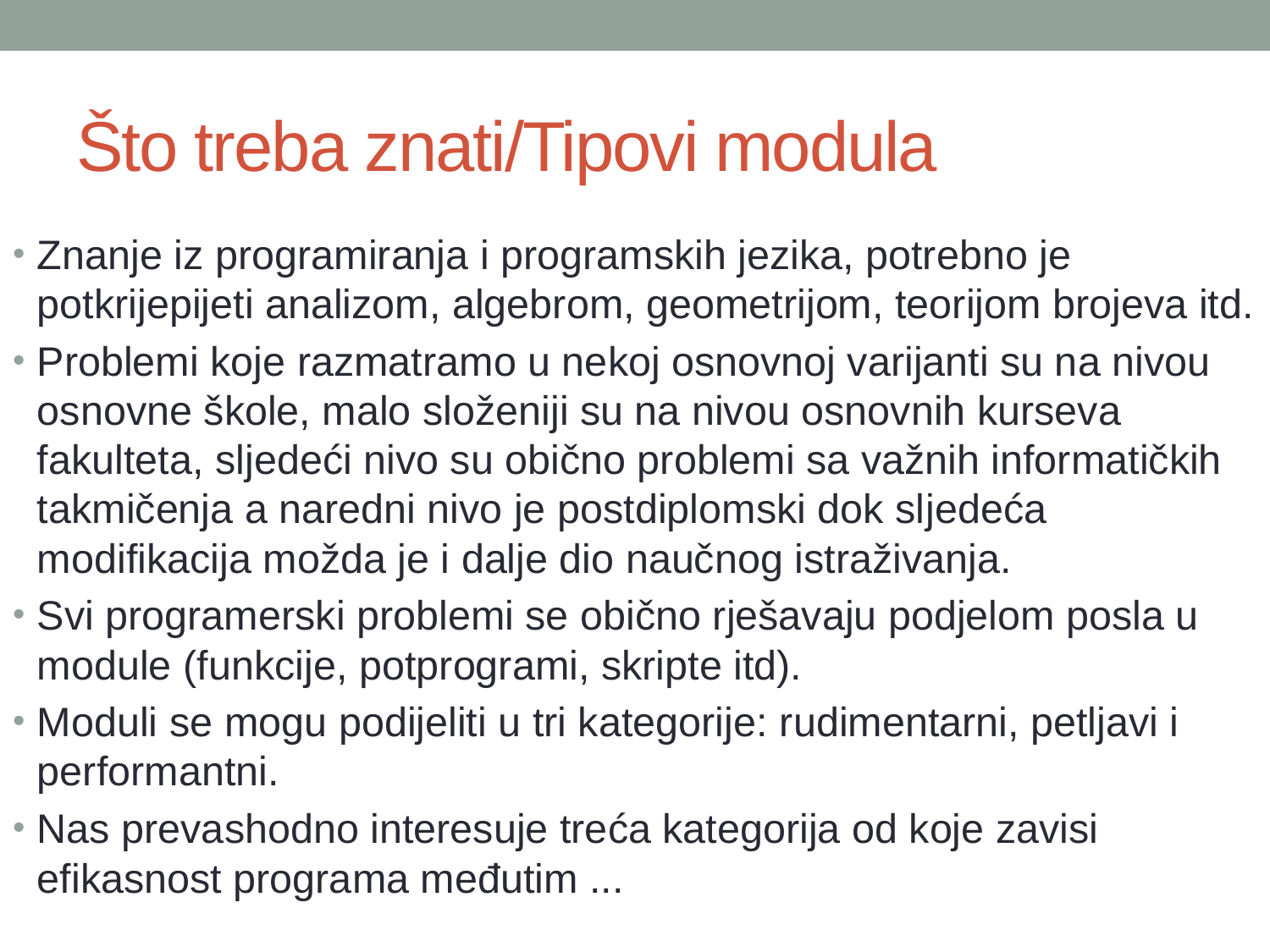

# Što treba znati/Tipovi modula
Znanje iz programiranja i programskih jezika, potrebno je potkrijepijeti analizom, algebrom, geometrijom, teorijom brojeva itd.
Problemi koje razmatramo u nekoj osnovnoj varijanti su na nivou osnovne škole, malo složeniji su na nivou osnovnih kurseva fakulteta, sljedeći nivo su obično problemi sa važnih informatičkih takmičenja a naredni nivo je postdiplomski dok sljedeća modifikacija možda je i dalje dio naučnog istraživanja.
Svi programerski problemi se obično rješavaju podjelom posla u module (funkcije, potprogrami, skripte itd).
Moduli se mogu podijeliti u tri kategorije: rudimentarni, petljavi i performantni.
Nas prevashodno interesuje treća kategorija od koje zavisi efikasnost programa međutim ...